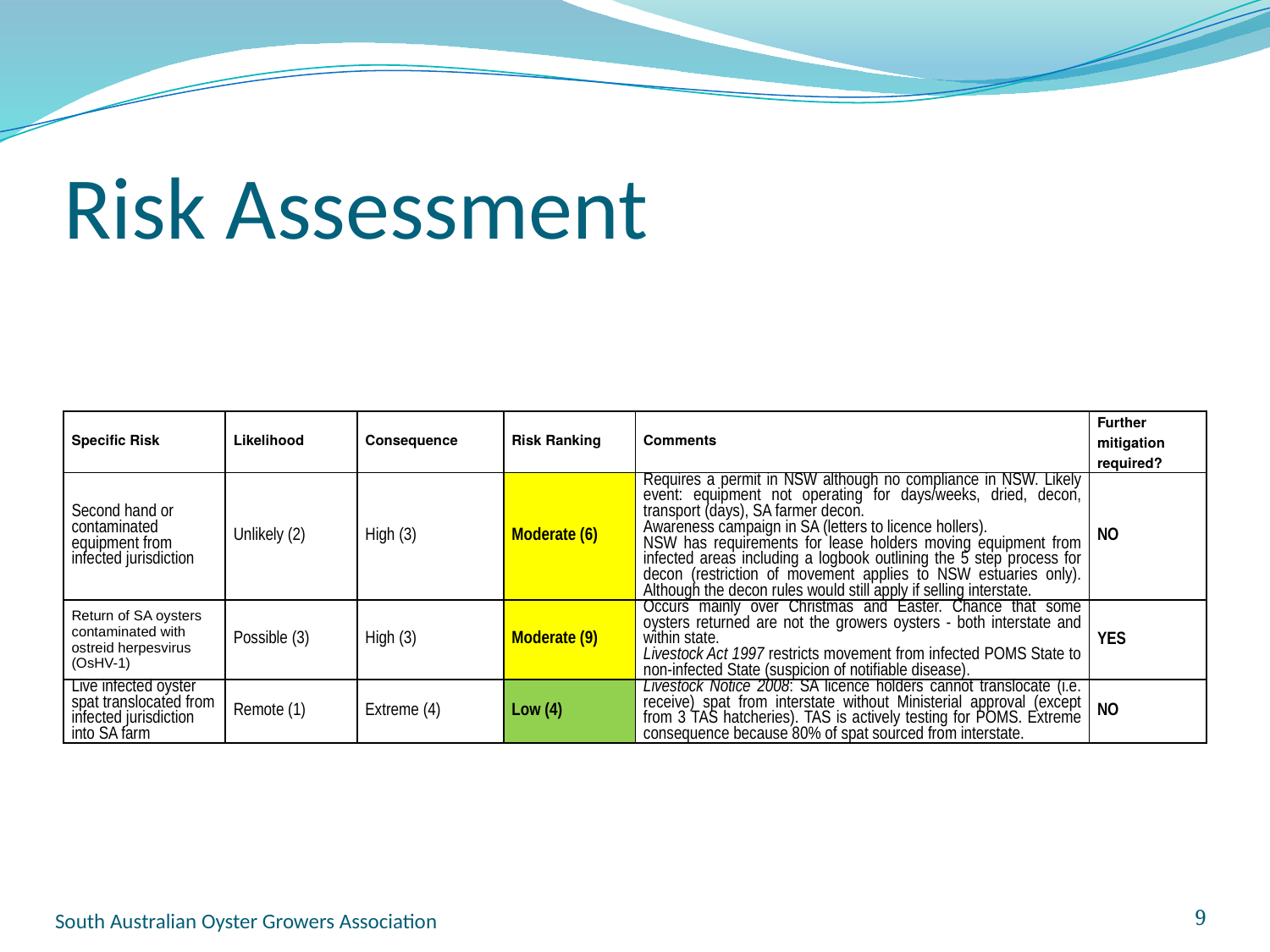

# Risk Assessment
| Specific Risk | Likelihood | Consequence | Risk Ranking | Comments | Further mitigation required? |
| --- | --- | --- | --- | --- | --- |
| Second hand or contaminated equipment from infected jurisdiction | Unlikely (2) | High (3) | Moderate (6) | Requires a permit in NSW although no compliance in NSW. Likely event: equipment not operating for days/weeks, dried, decon, transport (days), SA farmer decon. Awareness campaign in SA (letters to licence hollers). NSW has requirements for lease holders moving equipment from infected areas including a logbook outlining the 5 step process for decon (restriction of movement applies to NSW estuaries only). Although the decon rules would still apply if selling interstate. | NO |
| Return of SA oysters contaminated with ostreid herpesvirus (OsHV-1) | Possible (3) | High (3) | Moderate (9) | Occurs mainly over Christmas and Easter. Chance that some oysters returned are not the growers oysters - both interstate and within state. Livestock Act 1997 restricts movement from infected POMS State to non-infected State (suspicion of notifiable disease). | YES |
| Live infected oyster spat translocated from infected jurisdiction into SA farm | Remote (1) | Extreme (4) | Low (4) | Livestock Notice 2008: SA licence holders cannot translocate (i.e. receive) spat from interstate without Ministerial approval (except from 3 TAS hatcheries). TAS is actively testing for POMS. Extreme consequence because 80% of spat sourced from interstate. | NO |
South Australian Oyster Growers Association
9